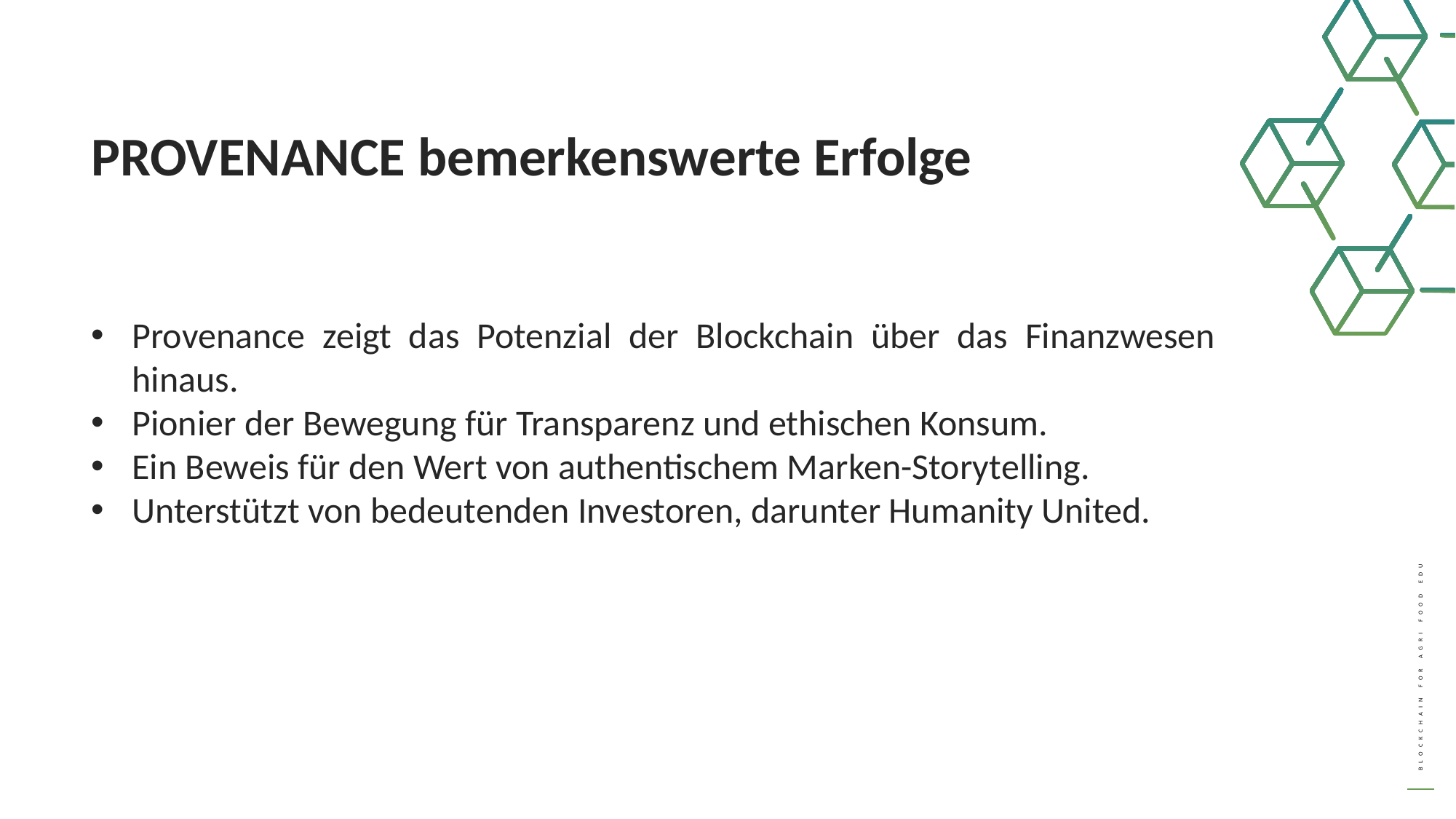

PROVENANCE bemerkenswerte Erfolge

Provenance zeigt das Potenzial der Blockchain über das Finanzwesen hinaus.
Pionier der Bewegung für Transparenz und ethischen Konsum.
Ein Beweis für den Wert von authentischem Marken-Storytelling.
Unterstützt von bedeutenden Investoren, darunter Humanity United.